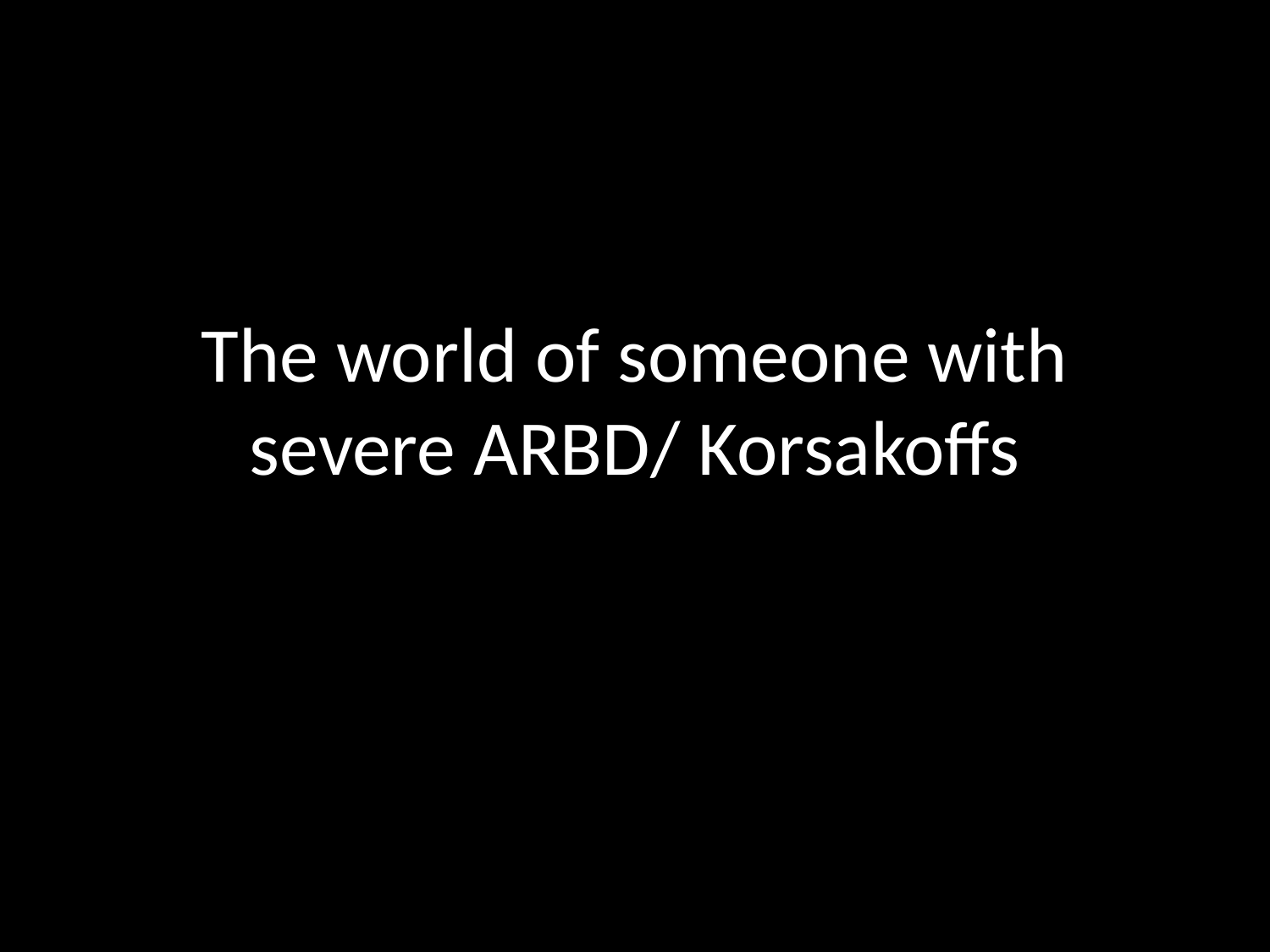

# The world of someone with severe ARBD/ Korsakoffs